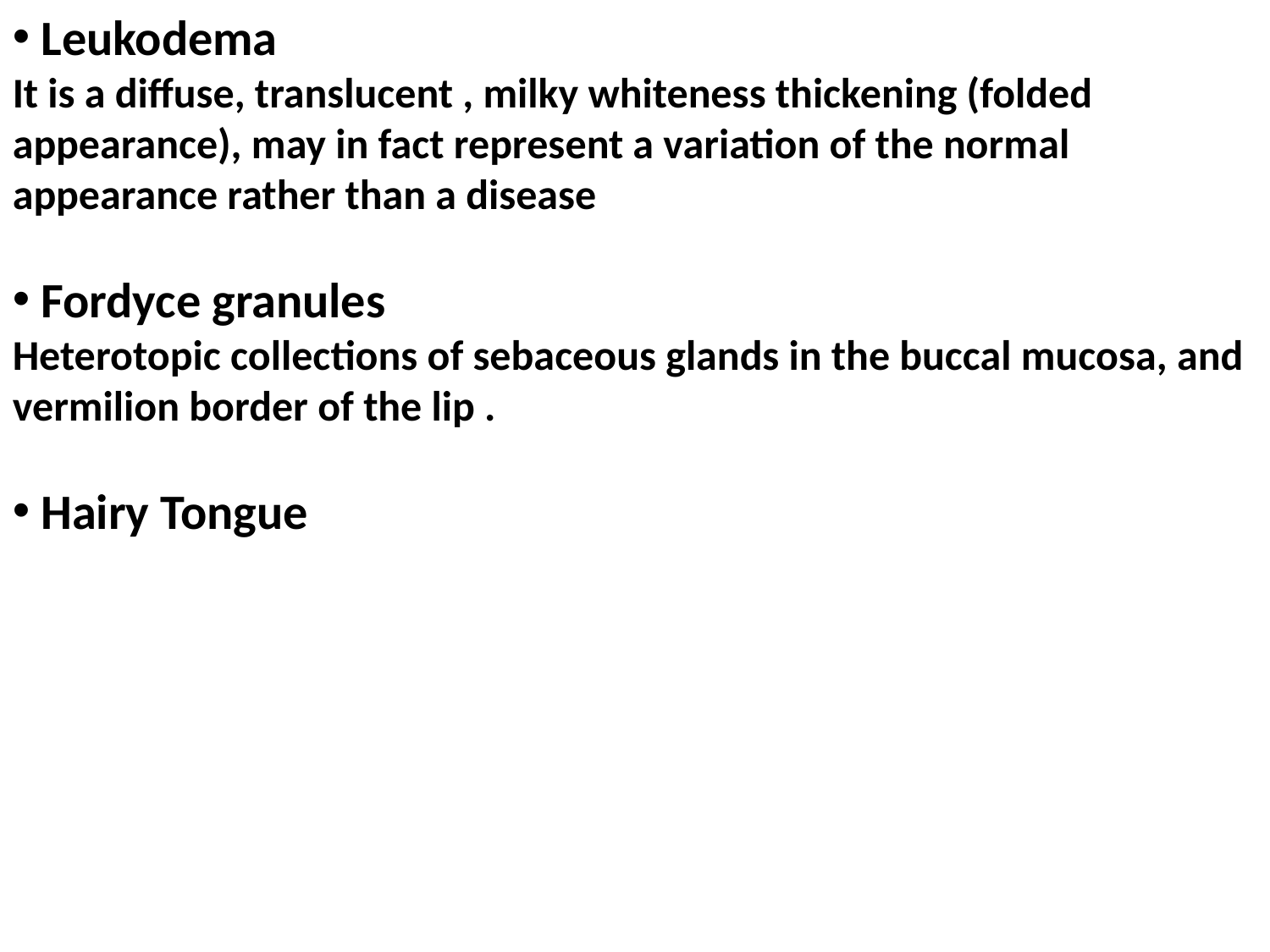

Leukodema
It is a diffuse, translucent , milky whiteness thickening (folded appearance), may in fact represent a variation of the normal appearance rather than a disease

 Fordyce granules
Heterotopic collections of sebaceous glands in the buccal mucosa, and vermilion border of the lip .

 Hairy Tongue